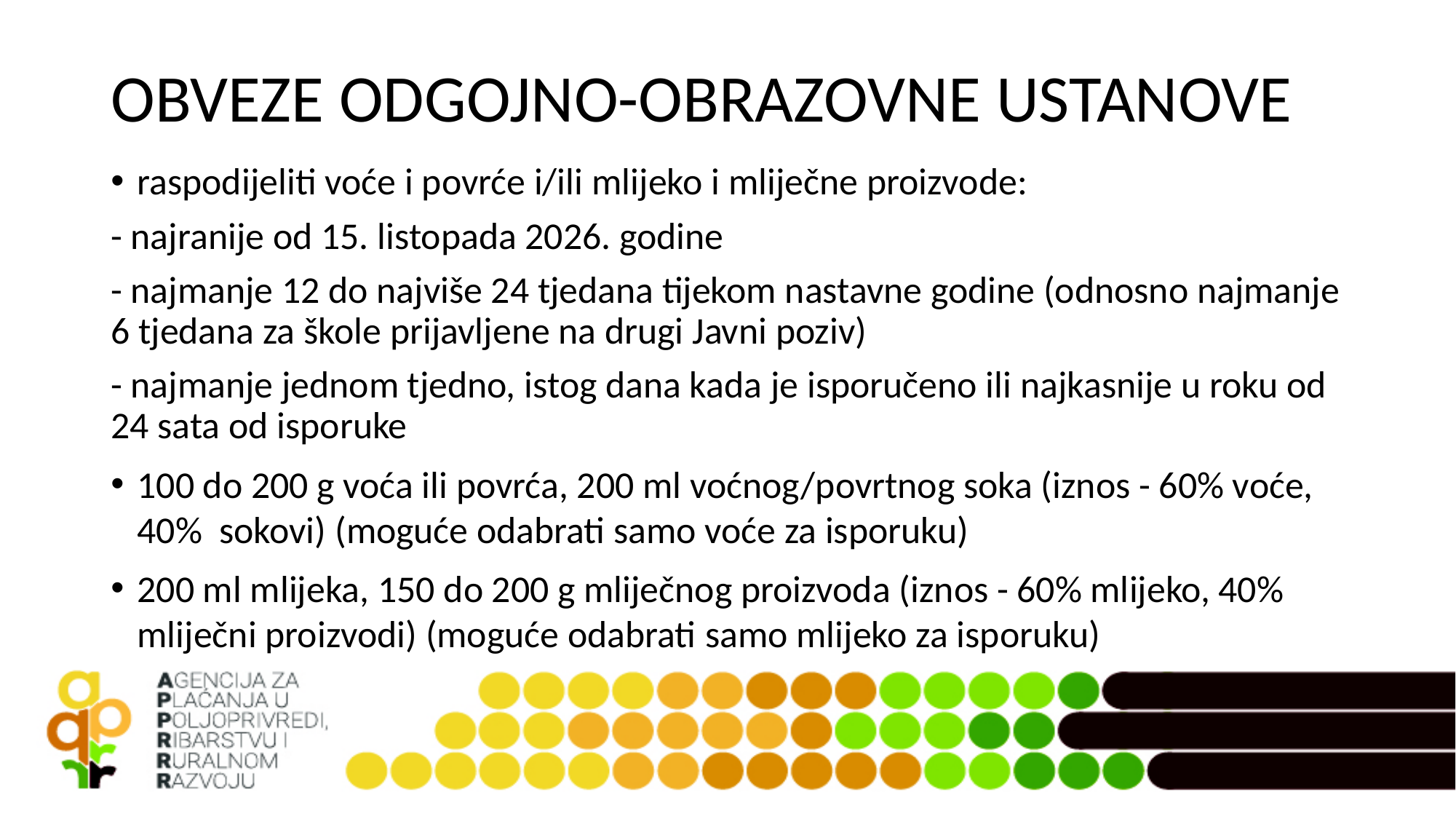

# OBVEZE ODGOJNO-OBRAZOVNE USTANOVE
raspodijeliti voće i povrće i/ili mlijeko i mliječne proizvode:
- najranije od 15. listopada 2026. godine
- najmanje 12 do najviše 24 tjedana tijekom nastavne godine (odnosno najmanje 6 tjedana za škole prijavljene na drugi Javni poziv)
- najmanje jednom tjedno, istog dana kada je isporučeno ili najkasnije u roku od 24 sata od isporuke
100 do 200 g voća ili povrća, 200 ml voćnog/povrtnog soka (iznos - 60% voće, 40%  sokovi) (moguće odabrati samo voće za isporuku)
200 ml mlijeka, 150 do 200 g mliječnog proizvoda (iznos - 60% mlijeko, 40% mliječni proizvodi) (moguće odabrati samo mlijeko za isporuku)